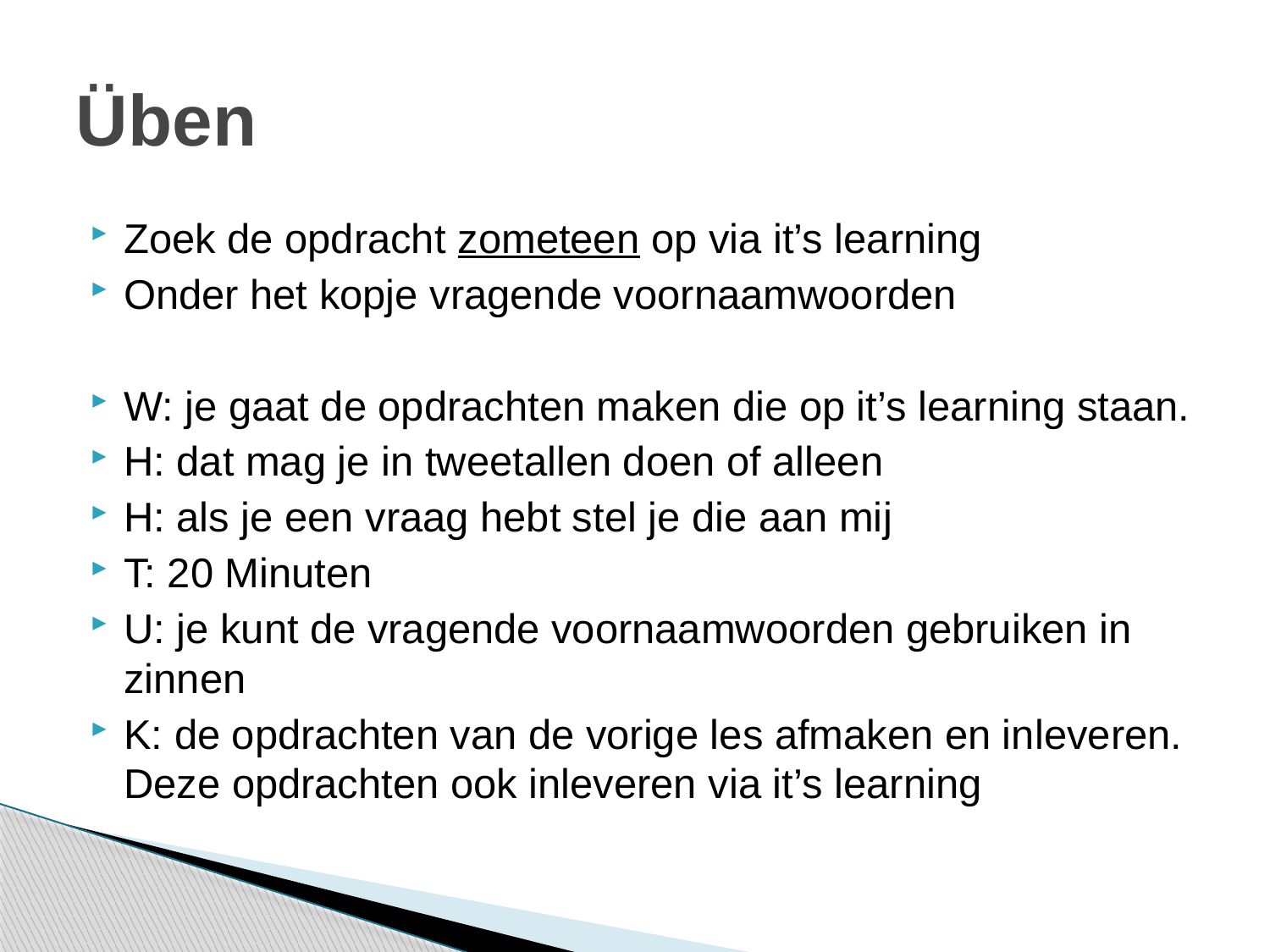

# Üben
Zoek de opdracht zometeen op via it’s learning
Onder het kopje vragende voornaamwoorden

W: je gaat de opdrachten maken die op it’s learning staan.
H: dat mag je in tweetallen doen of alleen
H: als je een vraag hebt stel je die aan mij
T: 20 Minuten
U: je kunt de vragende voornaamwoorden gebruiken in zinnen
K: de opdrachten van de vorige les afmaken en inleveren. Deze opdrachten ook inleveren via it’s learning